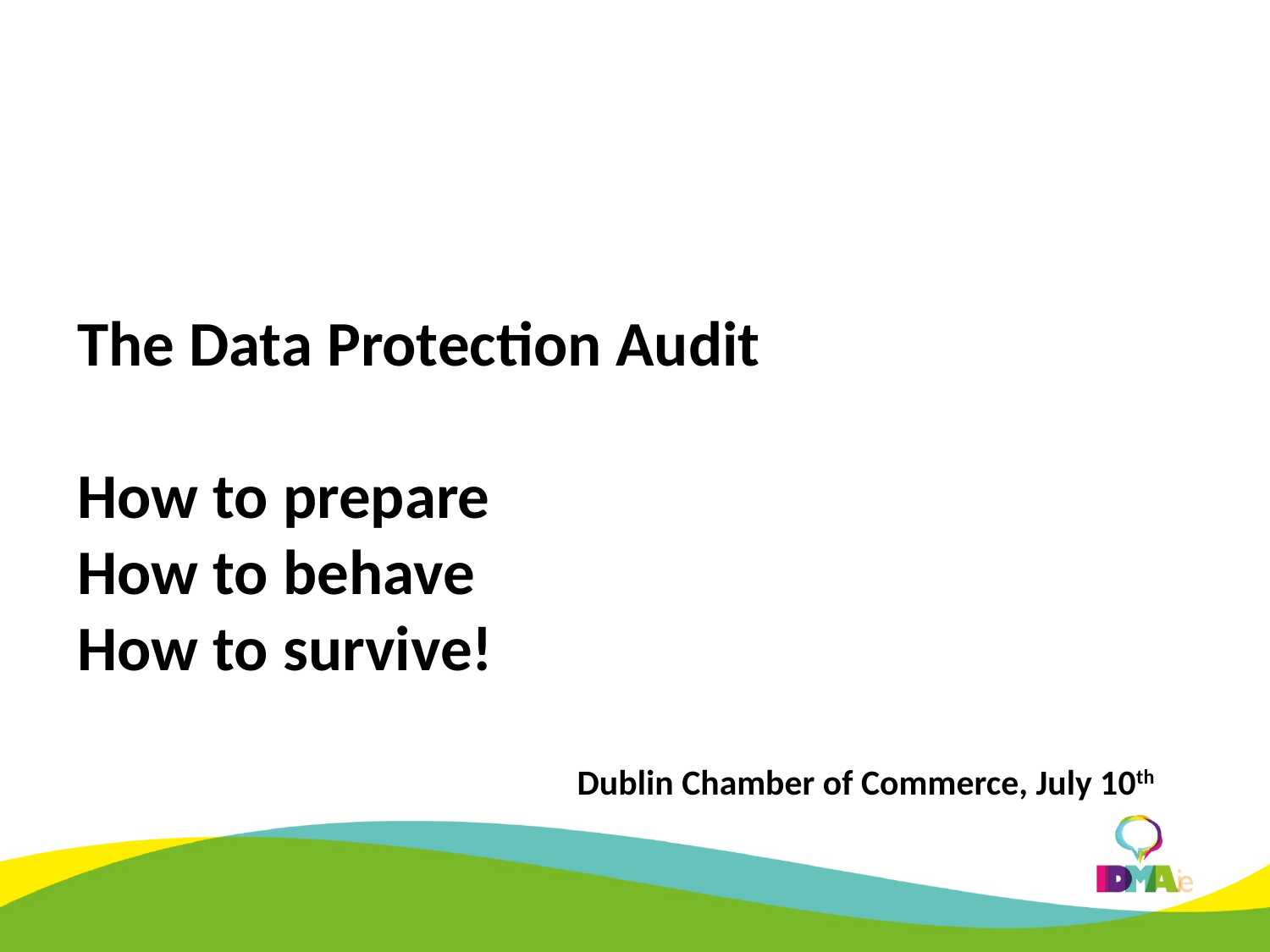

The Data Protection Audit

How to prepare
How to behave
How to survive!

Dublin Chamber of Commerce, July 10th